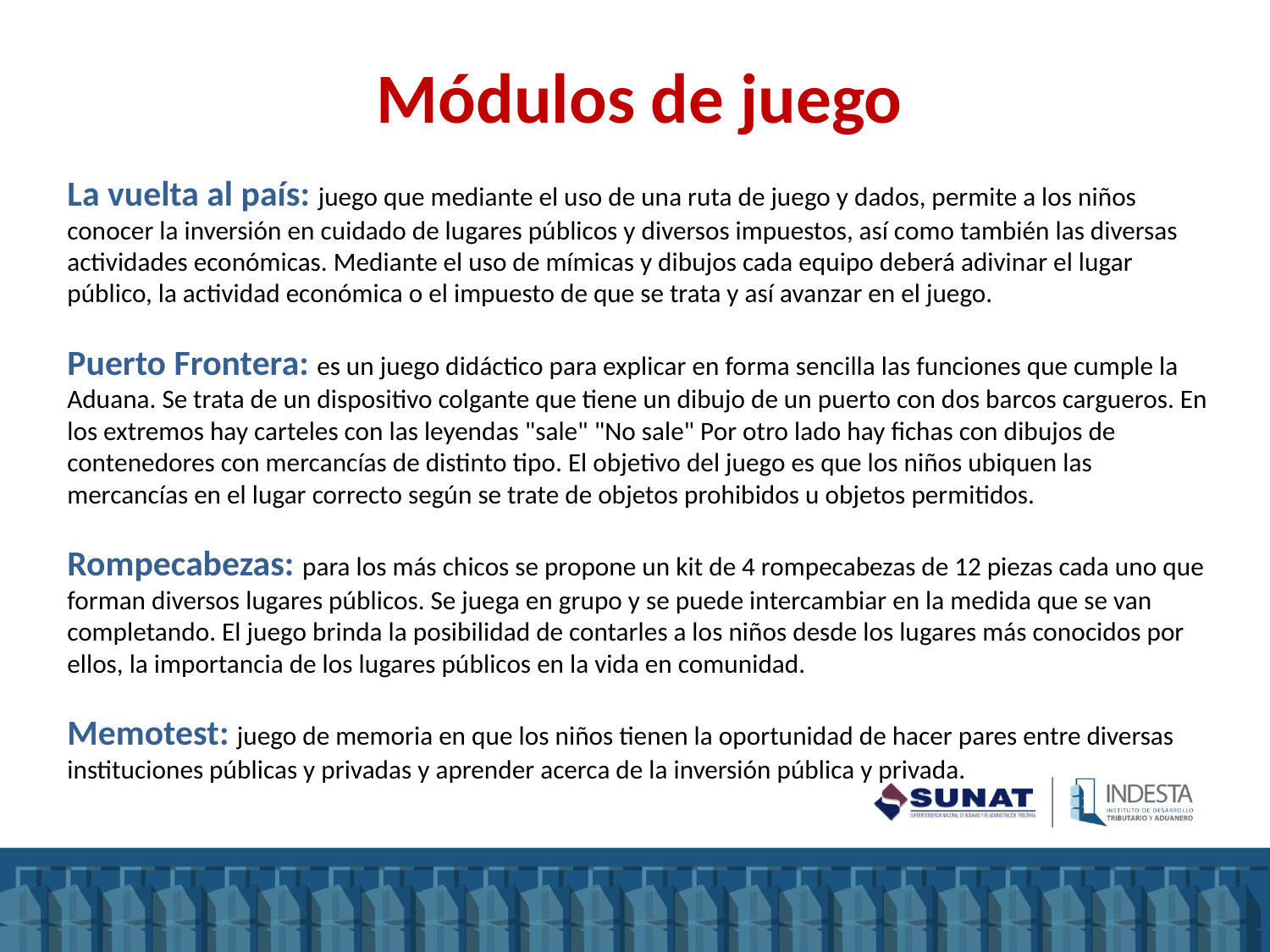

Módulos de juego

La vuelta al país: juego que mediante el uso de una ruta de juego y dados, permite a los niños conocer la inversión en cuidado de lugares públicos y diversos impuestos, así como también las diversas actividades económicas. Mediante el uso de mímicas y dibujos cada equipo deberá adivinar el lugar público, la actividad económica o el impuesto de que se trata y así avanzar en el juego.

Puerto Frontera: es un juego didáctico para explicar en forma sencilla las funciones que cumple la Aduana. Se trata de un dispositivo colgante que tiene un dibujo de un puerto con dos barcos cargueros. En los extremos hay carteles con las leyendas "sale" "No sale" Por otro lado hay fichas con dibujos de contenedores con mercancías de distinto tipo. El objetivo del juego es que los niños ubiquen las mercancías en el lugar correcto según se trate de objetos prohibidos u objetos permitidos.

Rompecabezas: para los más chicos se propone un kit de 4 rompecabezas de 12 piezas cada uno que forman diversos lugares públicos. Se juega en grupo y se puede intercambiar en la medida que se van completando. El juego brinda la posibilidad de contarles a los niños desde los lugares más conocidos por ellos, la importancia de los lugares públicos en la vida en comunidad.

Memotest: juego de memoria en que los niños tienen la oportunidad de hacer pares entre diversas instituciones públicas y privadas y aprender acerca de la inversión pública y privada.